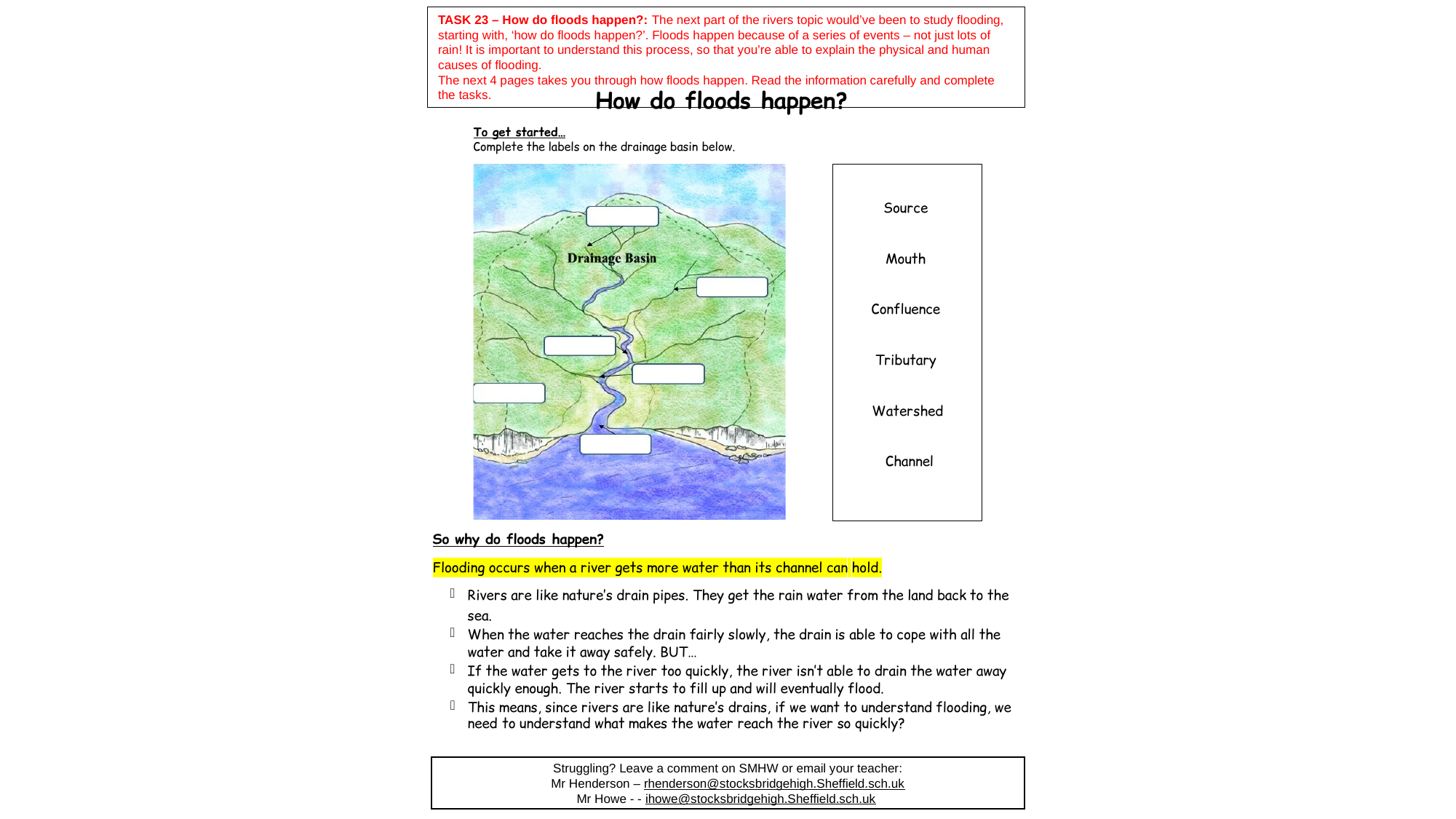

TASK 23 – How do floods happen?: The next part of the rivers topic would’ve been to study flooding, starting with, ‘how do floods happen?’. Floods happen because of a series of events – not just lots of rain! It is important to understand this process, so that you’re able to explain the physical and human causes of flooding.
The next 4 pages takes you through how floods happen. Read the information carefully and complete the tasks.
# How do floods happen?
To get started…
Complete the labels on the drainage basin below.
Source  Mouth  Confluence  Tributary  Watershed  Channel

So why do floods happen?
Flooding occurs when a river gets more water than its channel can hold.
Rivers are like nature’s drain pipes. They get the rain water from the land back to the  sea.
When the water reaches the drain fairly slowly, the drain is able to cope with all the  water and take it away safely. BUT…
If the water gets to the river too quickly, the river isn’t able to drain the water away quickly enough. The river starts to fill up and will eventually flood.
This means, since rivers are like nature’s drains, if we want to understand flooding, we need to understand what makes the water reach the river so quickly?
Struggling? Leave a comment on SMHW or email your teacher:
Mr Henderson – rhenderson@stocksbridgehigh.Sheffield.sch.uk
Mr Howe - - ihowe@stocksbridgehigh.Sheffield.sch.uk